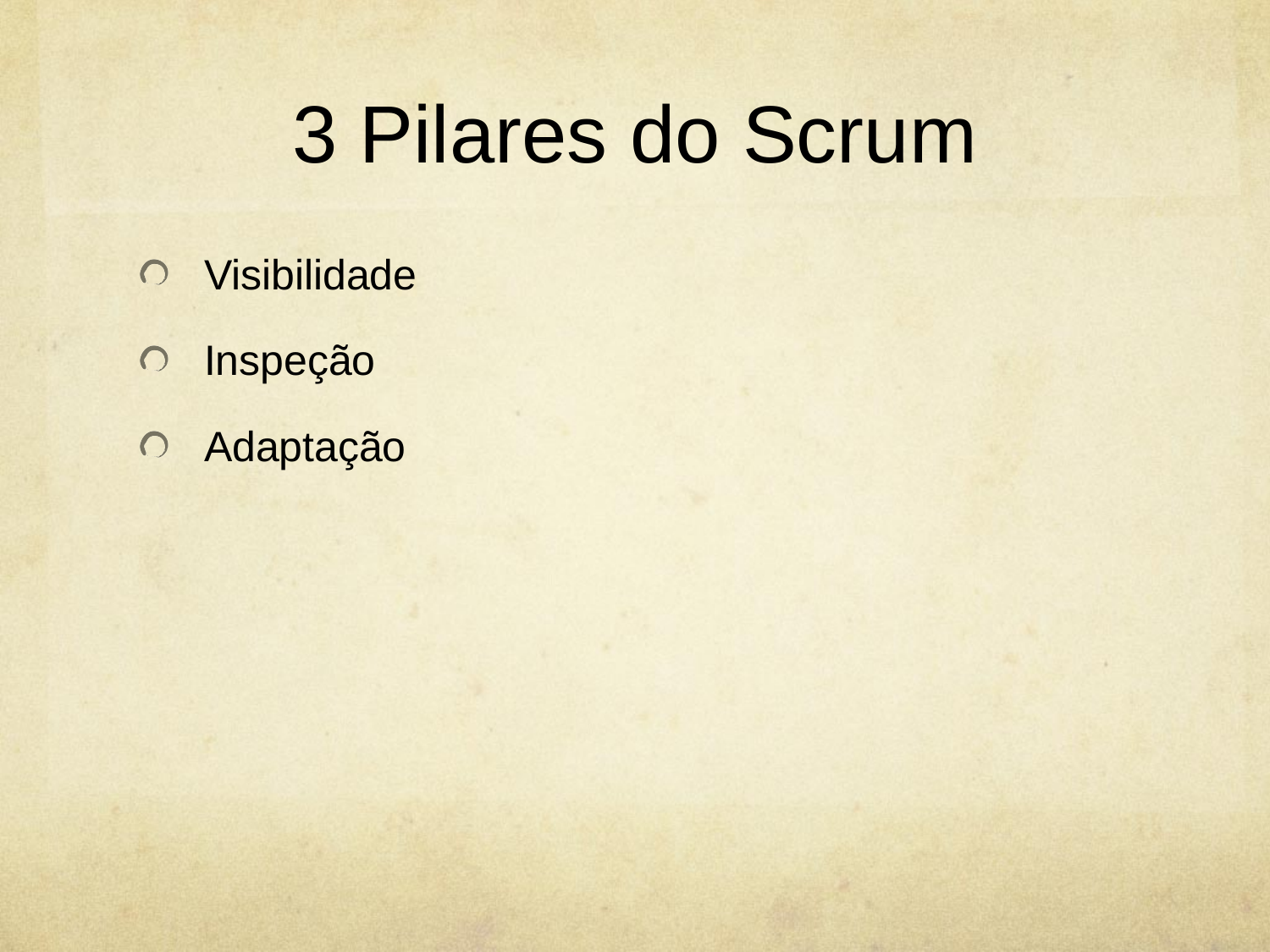

# 3 Pilares do Scrum
Visibilidade
Inspeção
Adaptação